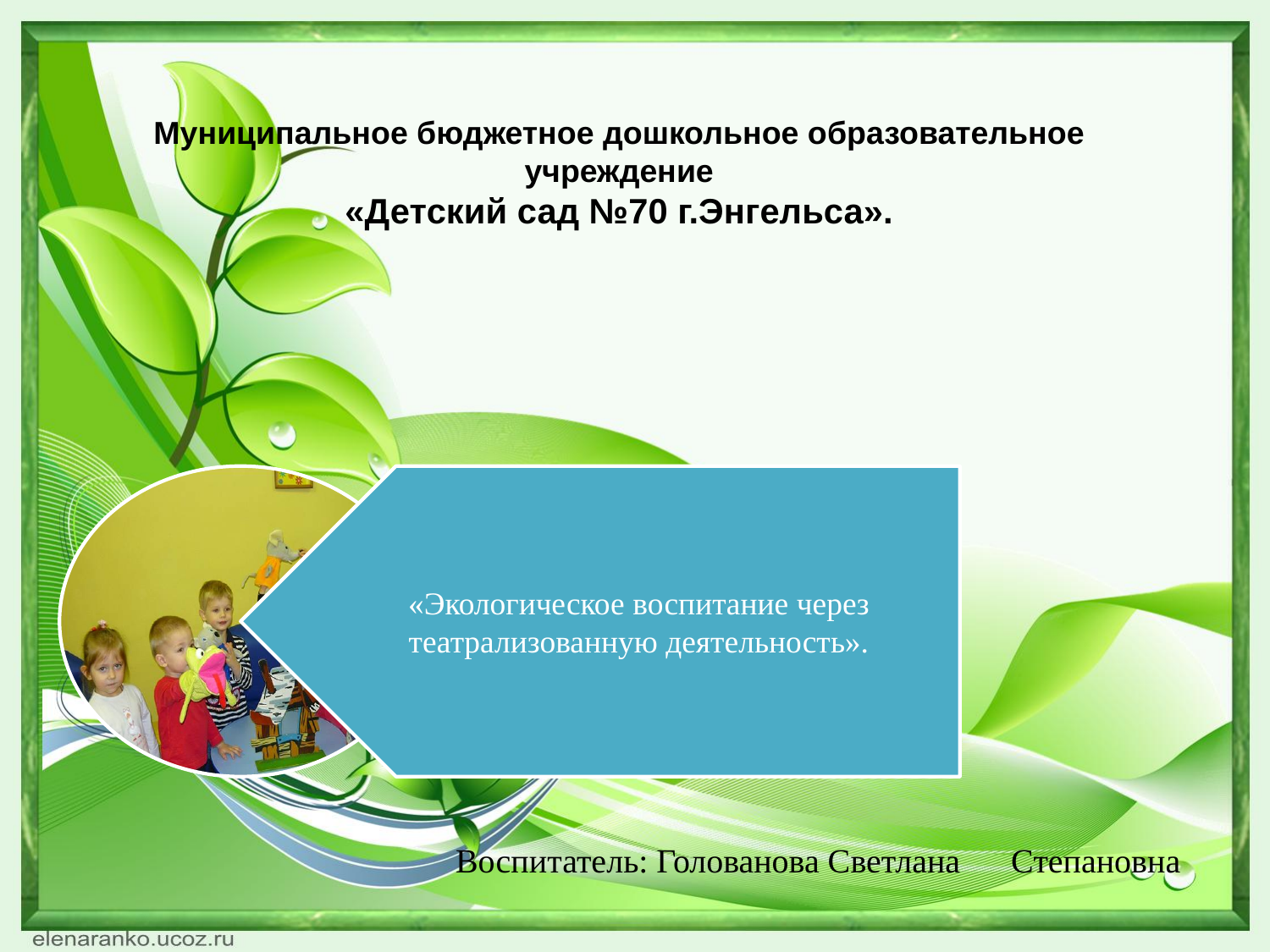

# Муниципальное бюджетное дошкольное образовательное учреждение «Детский сад №70 г.Энгельса».
«Экологическое воспитание через театрализованную деятельность».
Воспитатель: Голованова Светлана      Степановна